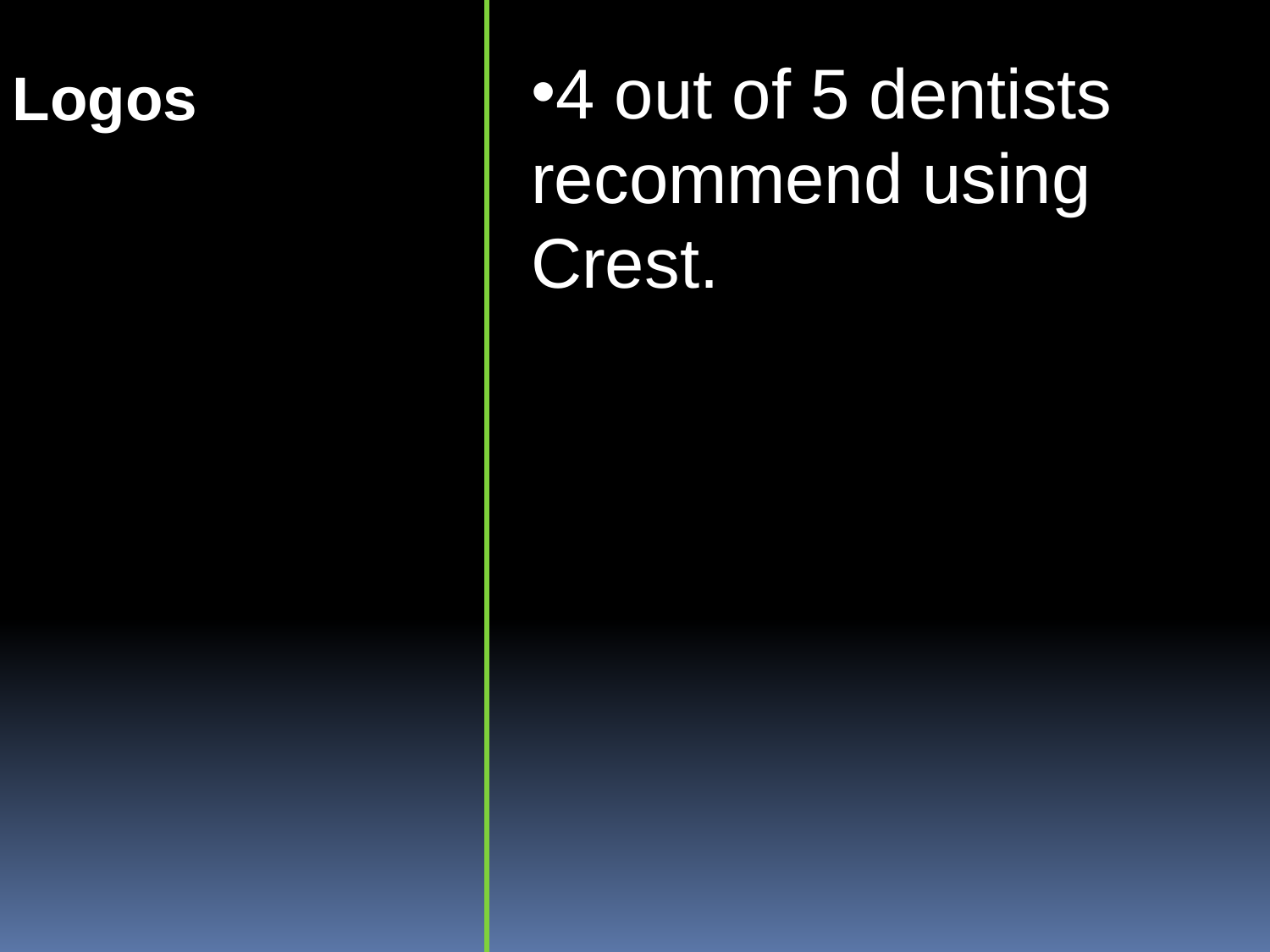

4 out of 5 dentists recommend using Crest.

Logos